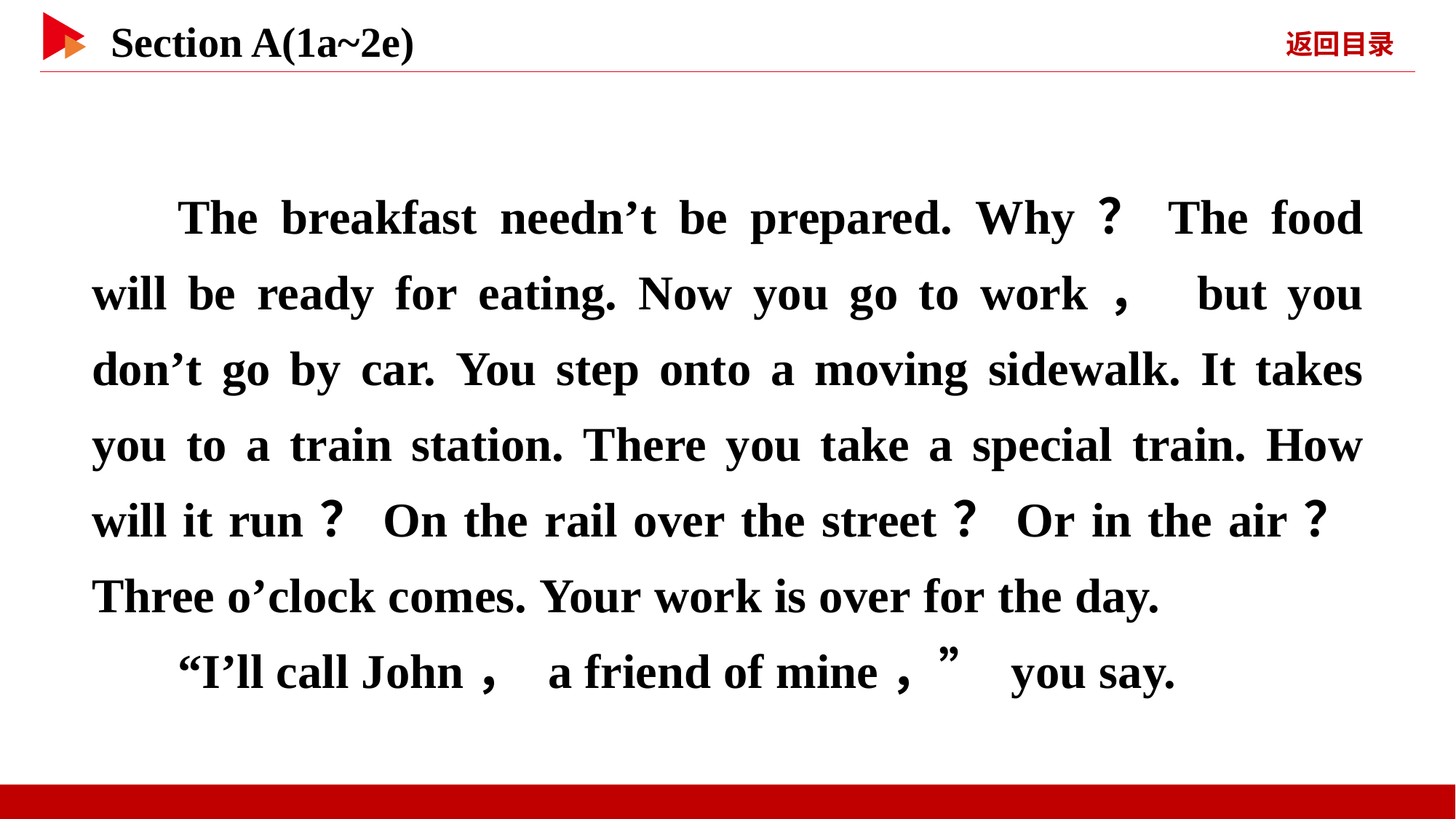

The breakfast needn’t be prepared. Why？The food will be ready for eating. Now you go to work， but you don’t go by car. You step onto a moving sidewalk. It takes you to a train station. There you take a special train. How will it run？On the rail over the street？Or in the air？Three o’clock comes. Your work is over for the day.
“I’ll call John， a friend of mine，” you say.